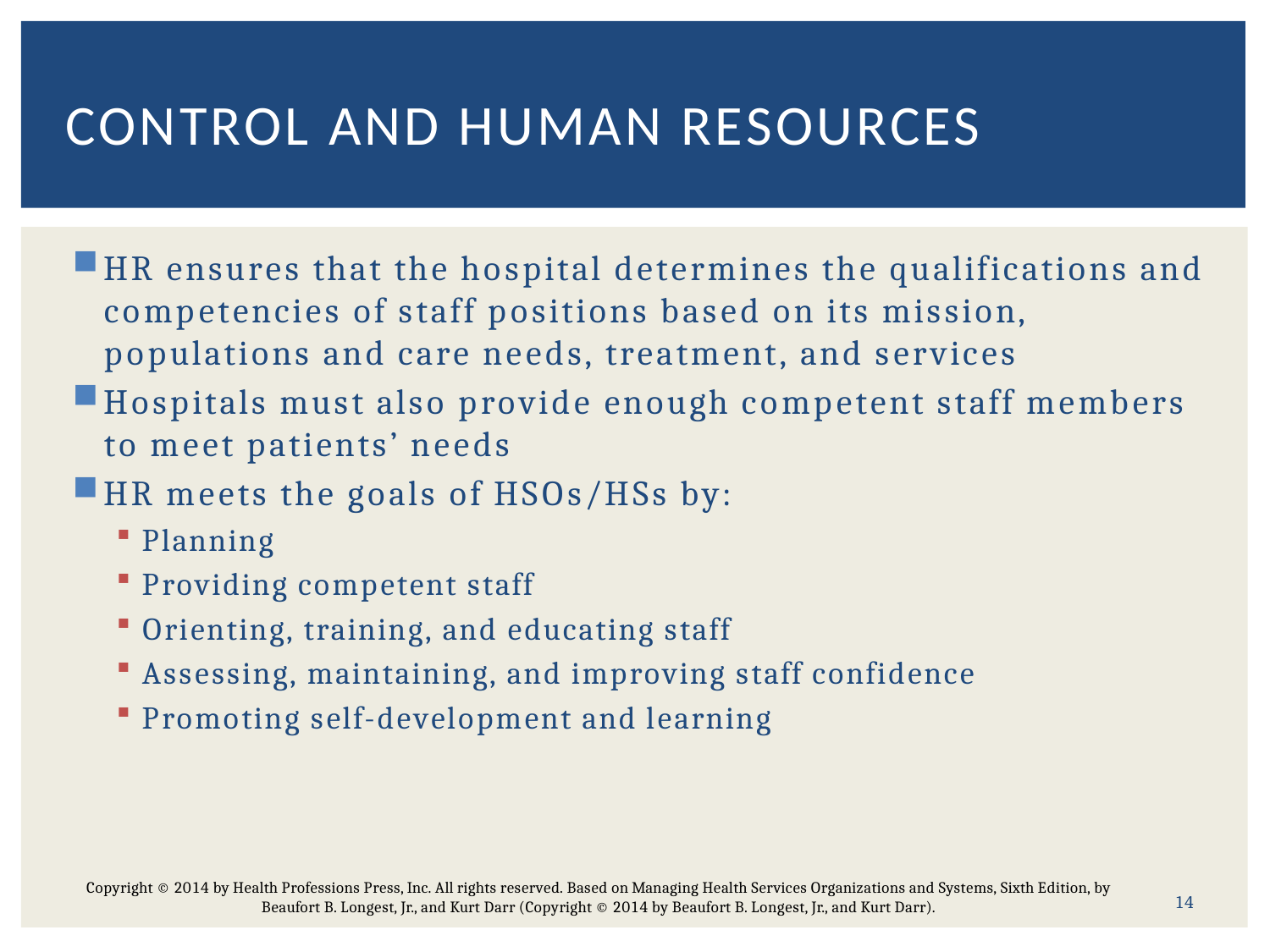

# Control and Human resources
HR ensures that the hospital determines the qualifications and competencies of staff positions based on its mission, populations and care needs, treatment, and services
Hospitals must also provide enough competent staff members to meet patients’ needs
HR meets the goals of HSOs/HSs by:
Planning
Providing competent staff
Orienting, training, and educating staff
Assessing, maintaining, and improving staff confidence
Promoting self-development and learning

14